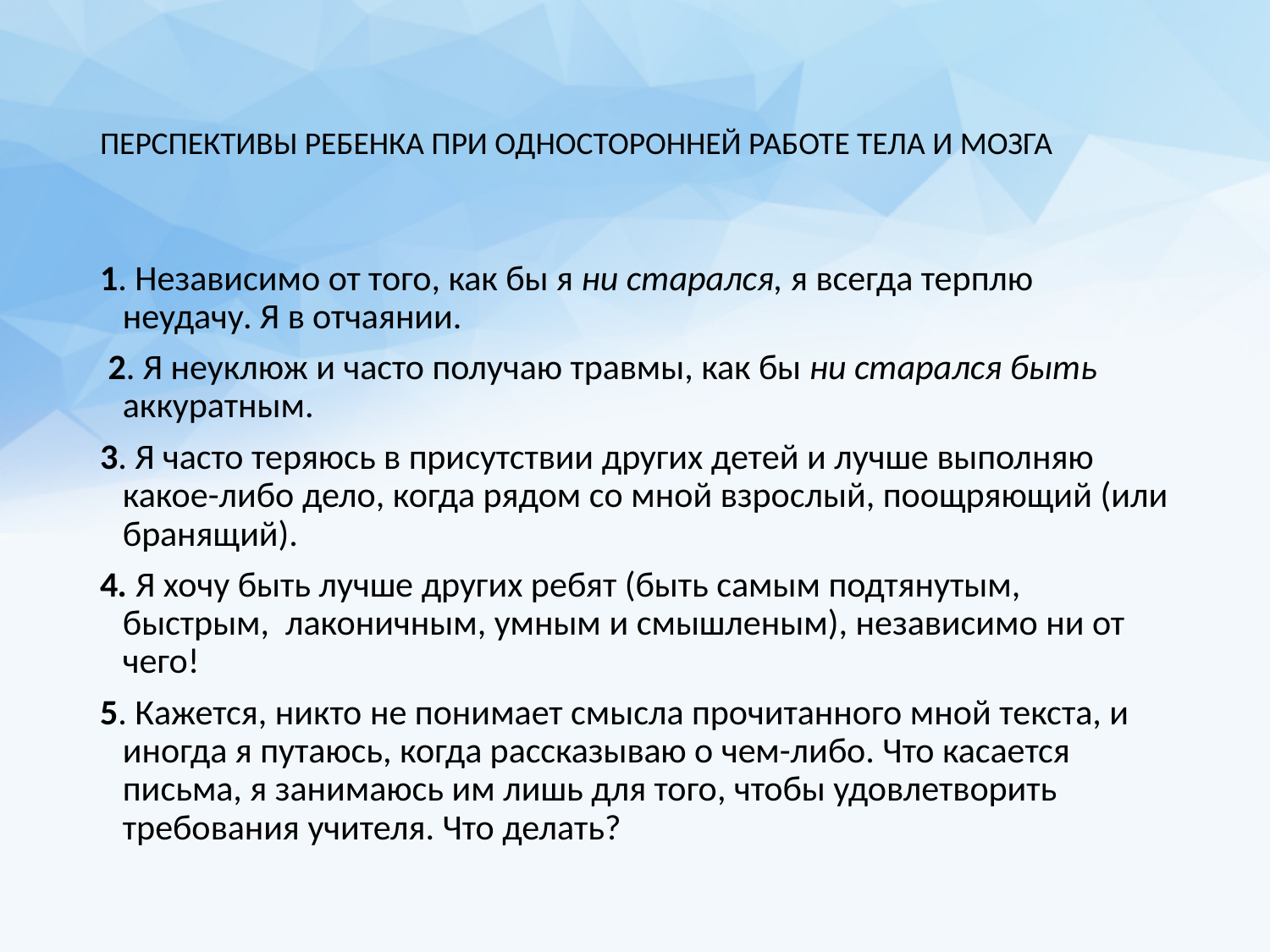

# ПЕРСПЕКТИВЫ РЕБЕНКА ПРИ ОДНОСТОРОННЕЙ РАБОТЕ ТЕЛА И МОЗГА
1. Независимо от того, как бы я ни старался, я всегда терплю неудачу. Я в отчаянии.
 2. Я неуклюж и часто получаю травмы, как бы ни старался быть аккуратным.
3. Я часто теряюсь в присутствии других детей и лучше выполняю какое-либо дело, когда рядом со мной взрослый, поощряющий (или бранящий).
4. Я хочу быть лучше других ребят (быть самым подтянутым, быстрым,  лаконичным, умным и смышленым), независимо ни от чего!
5. Кажется, никто не понимает смысла прочитанного мной текста, и иногда я путаюсь, когда рассказываю о чем-либо. Что касается письма, я занимаюсь им лишь для того, чтобы удовлетворить требования учителя. Что делать?